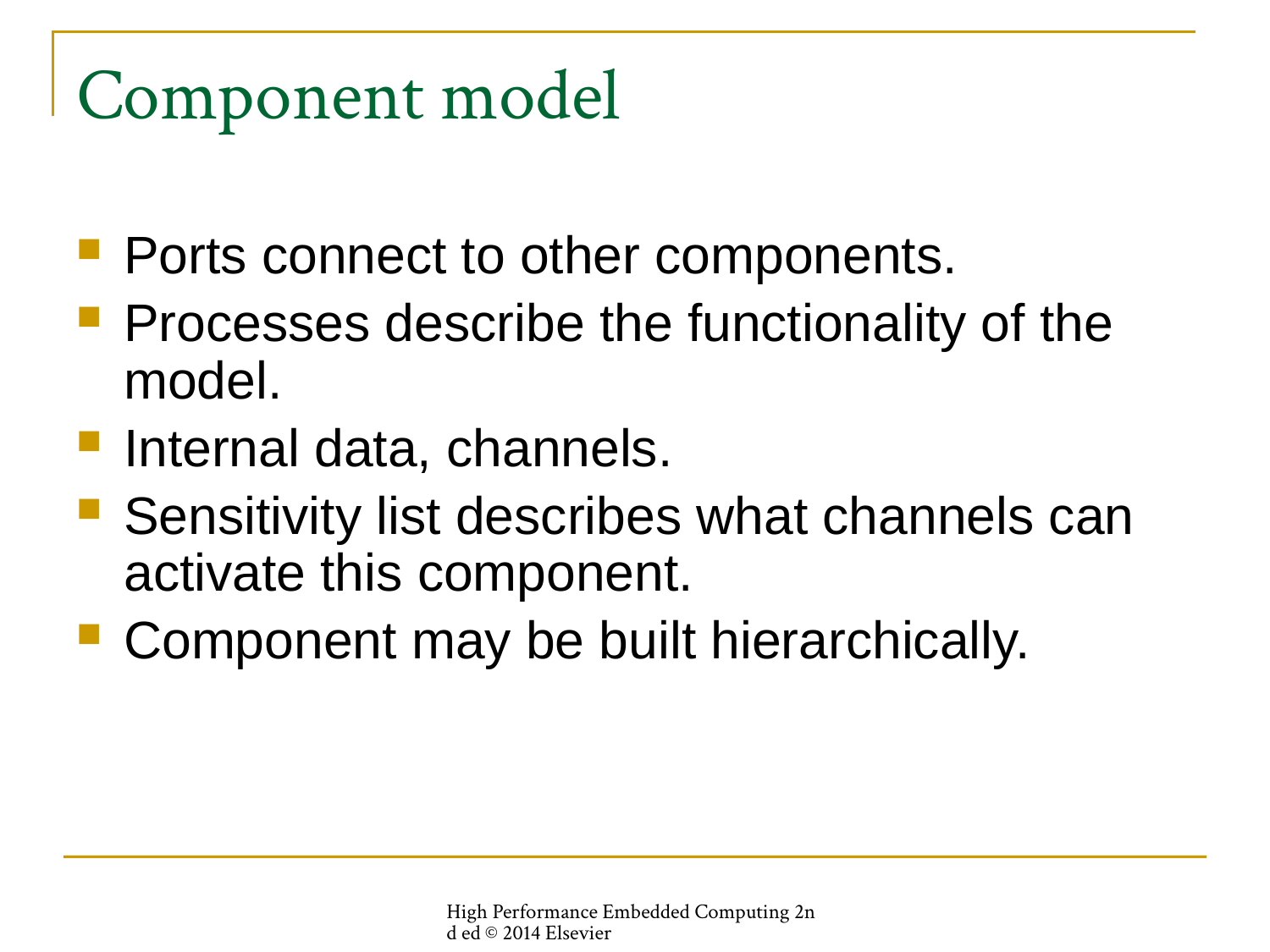

# Component model
Ports connect to other components.
Processes describe the functionality of the model.
Internal data, channels.
Sensitivity list describes what channels can activate this component.
Component may be built hierarchically.
High Performance Embedded Computing 2nd ed © 2014 Elsevier